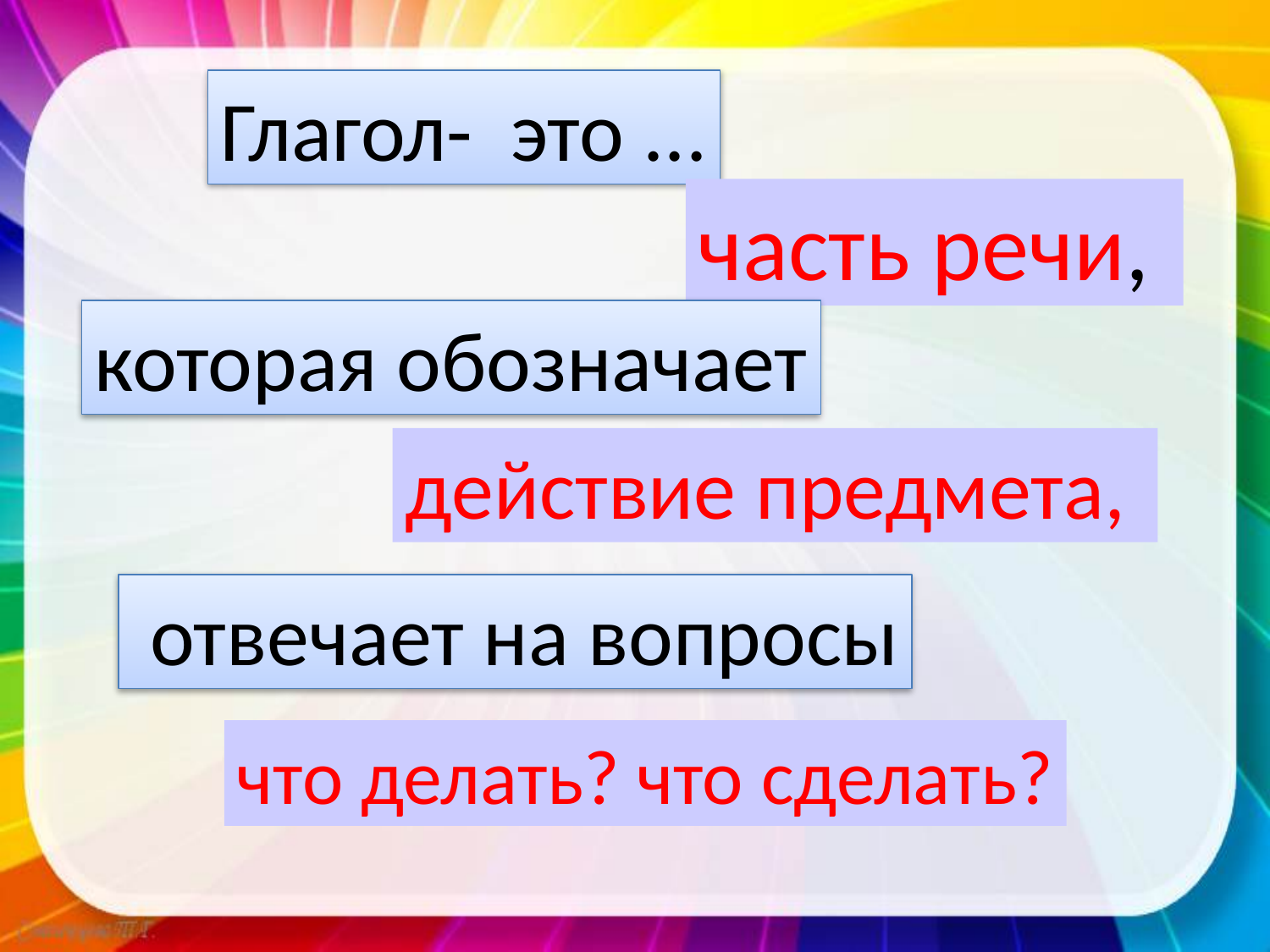

Глагол-  это ...
часть речи,
которая обозначает
действие предмета,
 отвечает на вопросы
что делать? что сделать?